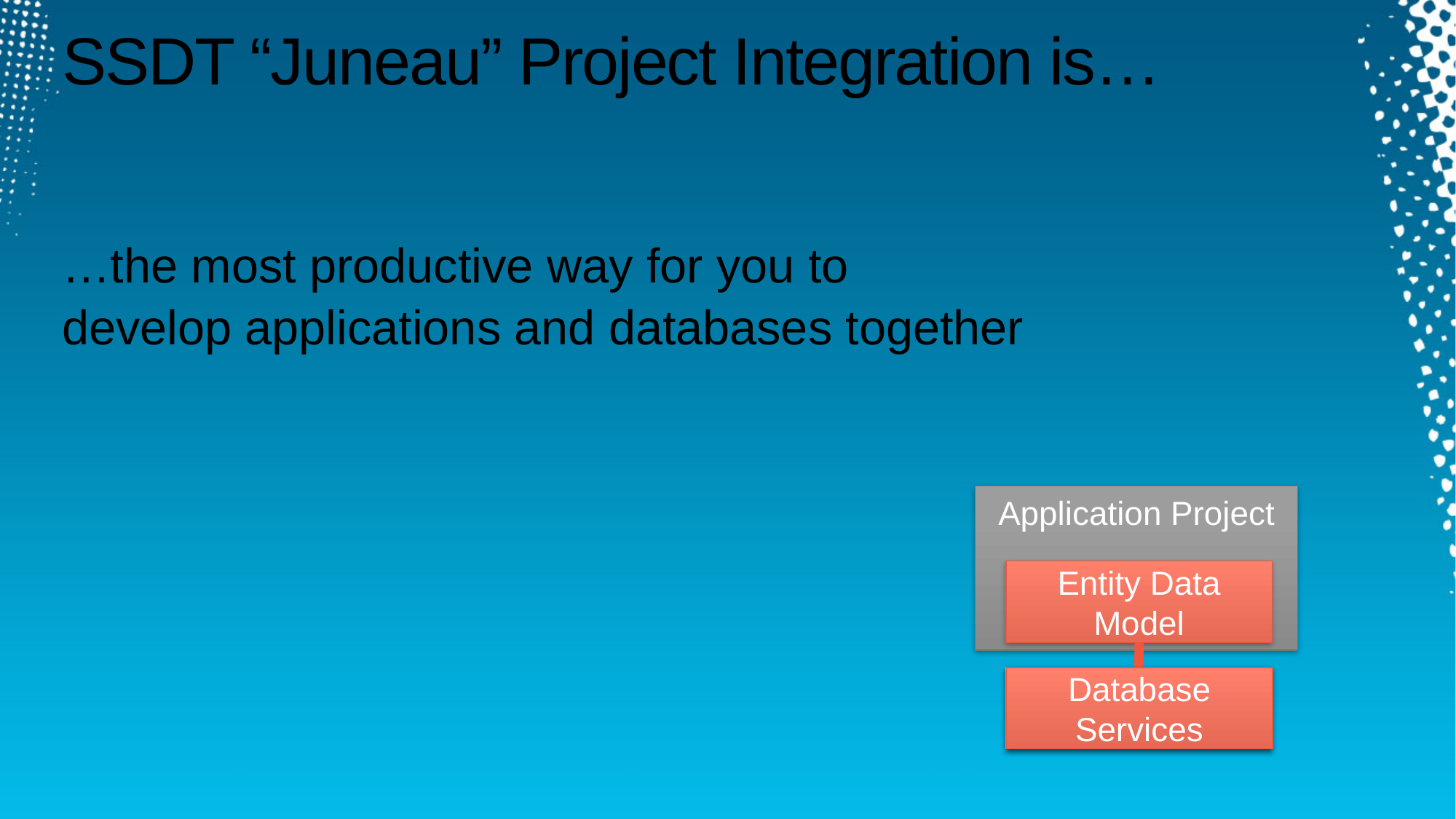

# SSDT “Juneau” Project Integration is…

…the most productive way for you to
develop applications and databases together

Application Project
Entity Data Model
Database Services
Database Services